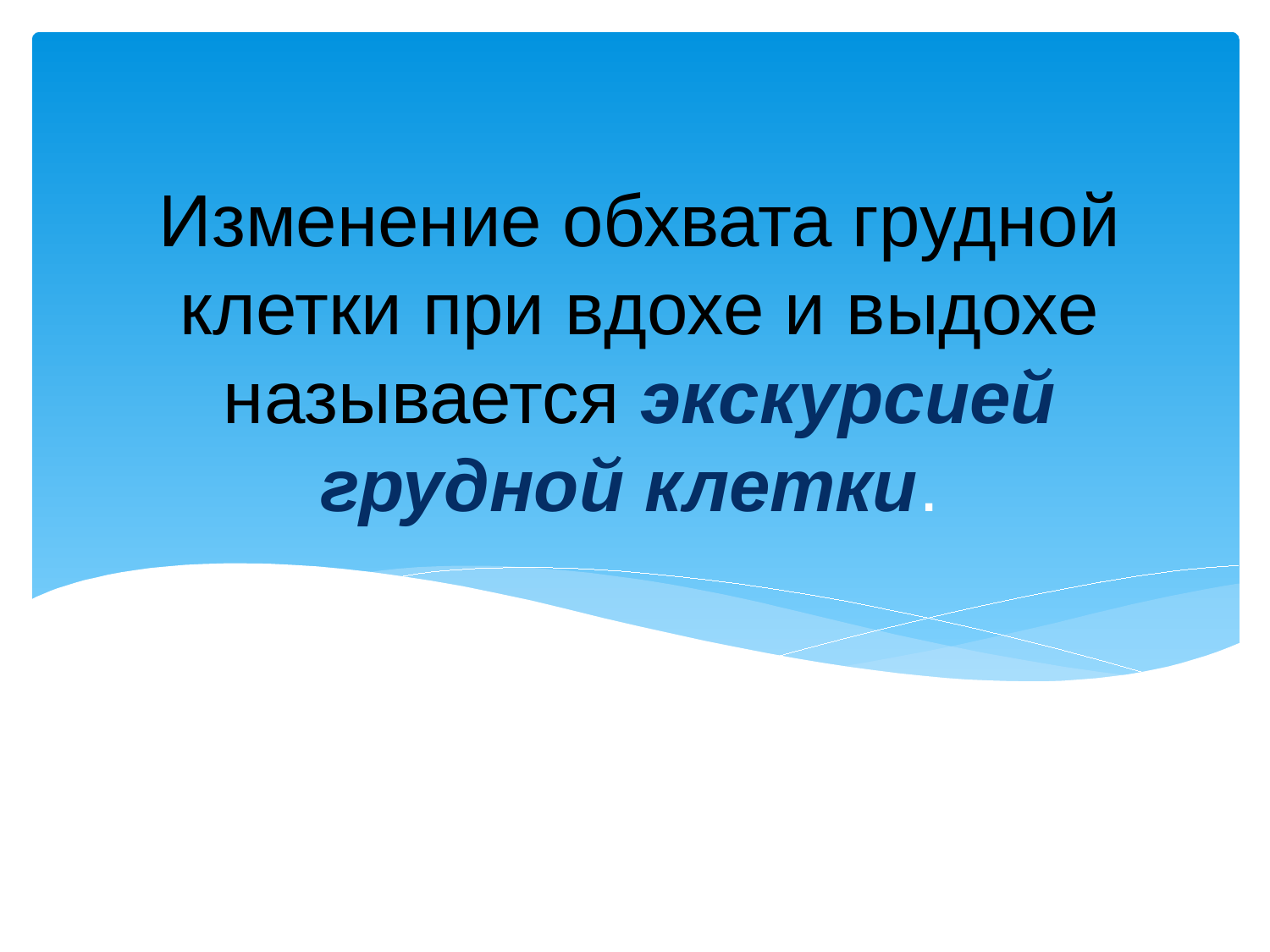

# Изменение обхвата грудной клетки при вдохе и выдохе называется экскурсией грудной клетки.